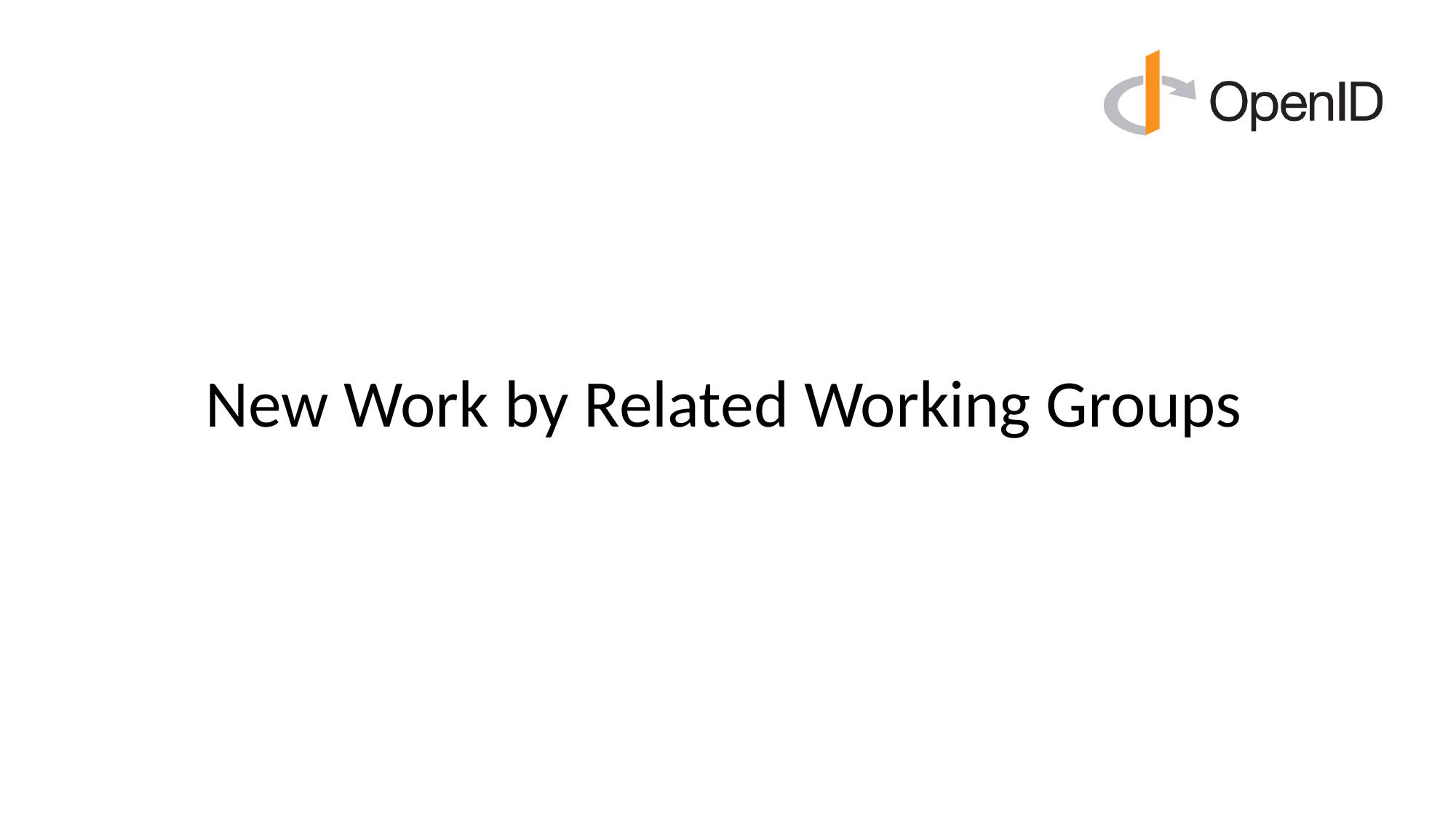

# New Work by Related Working Groups